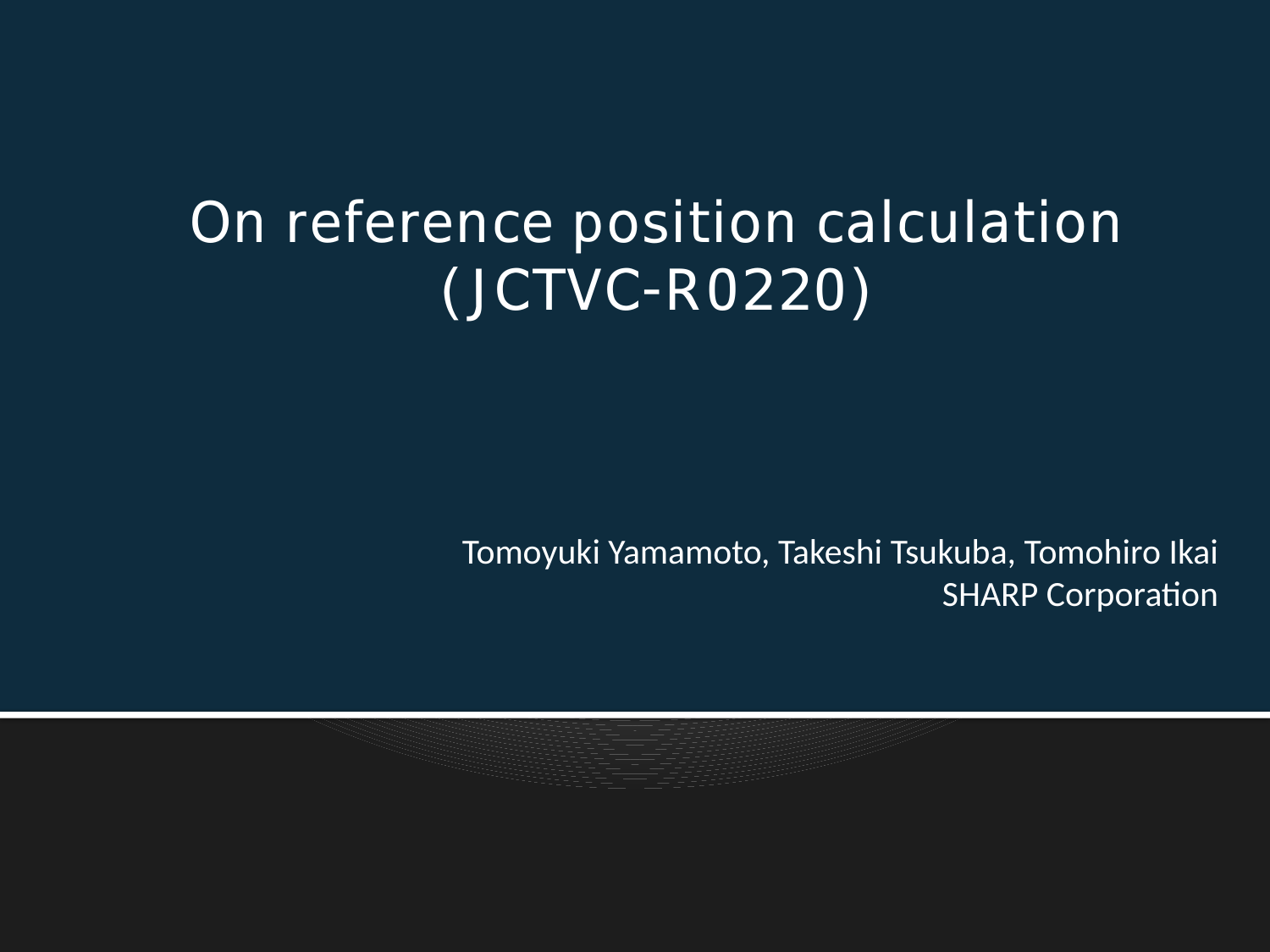

# On reference position calculation (JCTVC-R0220)

Tomoyuki Yamamoto, Takeshi Tsukuba, Tomohiro Ikai
SHARP Corporation